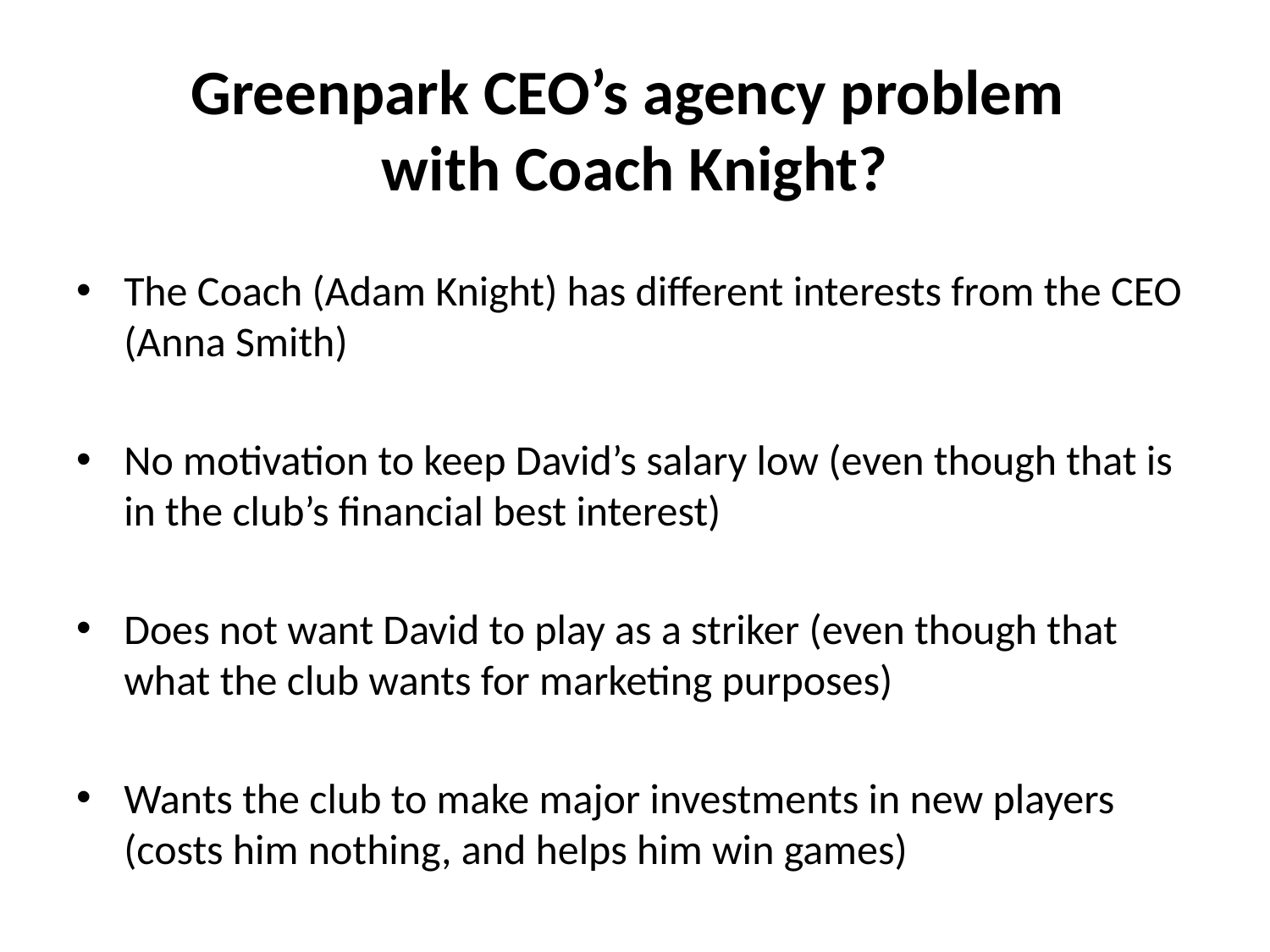

# Greenpark CEO’s agency problem with Coach Knight?
The Coach (Adam Knight) has different interests from the CEO (Anna Smith)

No motivation to keep David’s salary low (even though that is in the club’s financial best interest)

Does not want David to play as a striker (even though that what the club wants for marketing purposes)

Wants the club to make major investments in new players (costs him nothing, and helps him win games)